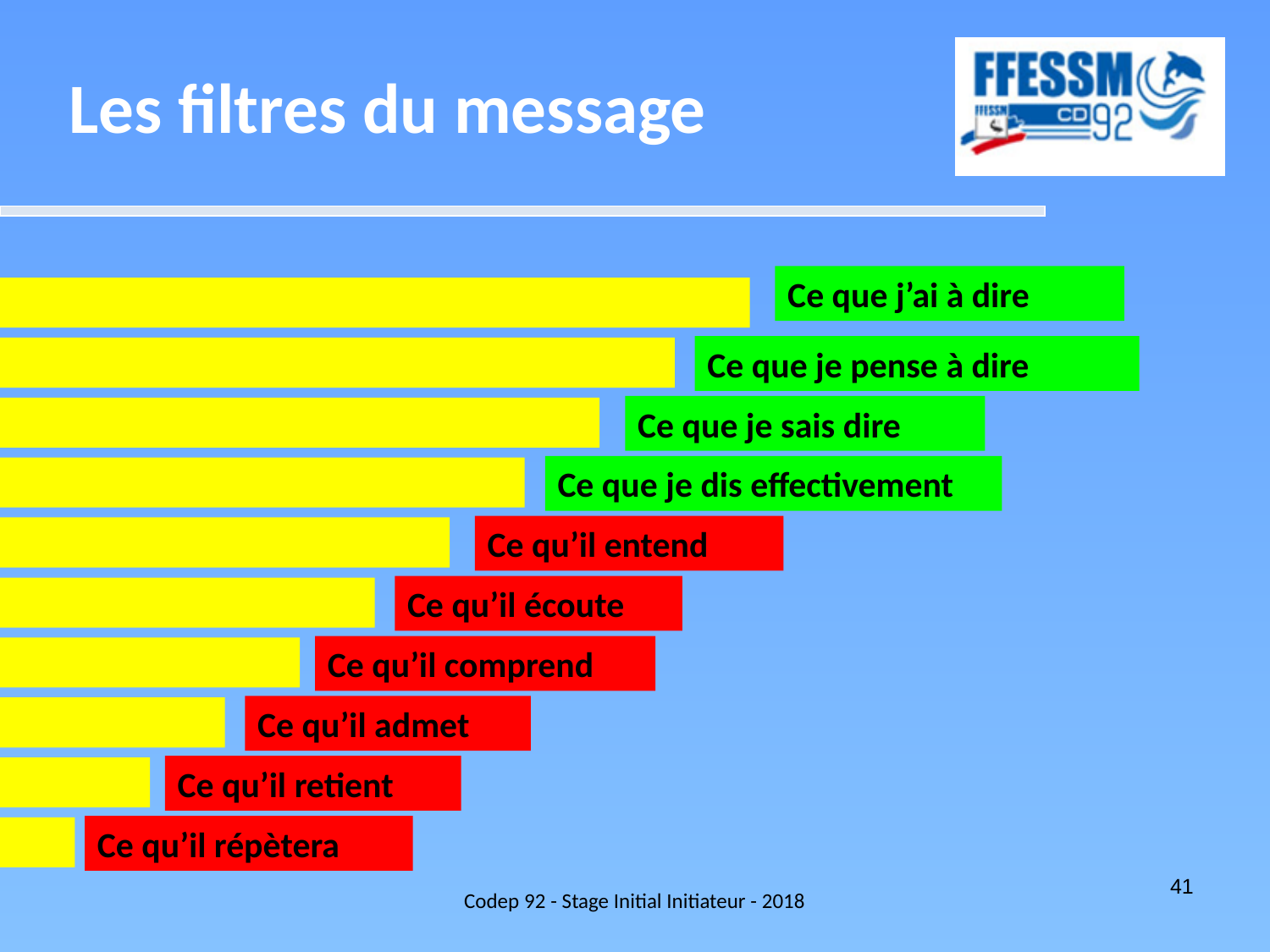

Les filtres du message
Ce que j’ai à dire

Ce que je pense à dire

Ce que je sais dire

Ce que je dis effectivement

Ce qu’il entend

Ce qu’il écoute

Ce qu’il comprend

Ce qu’il admet

Ce qu’il retient

Ce qu’il répètera

Codep 92 - Stage Initial Initiateur - 2018
41